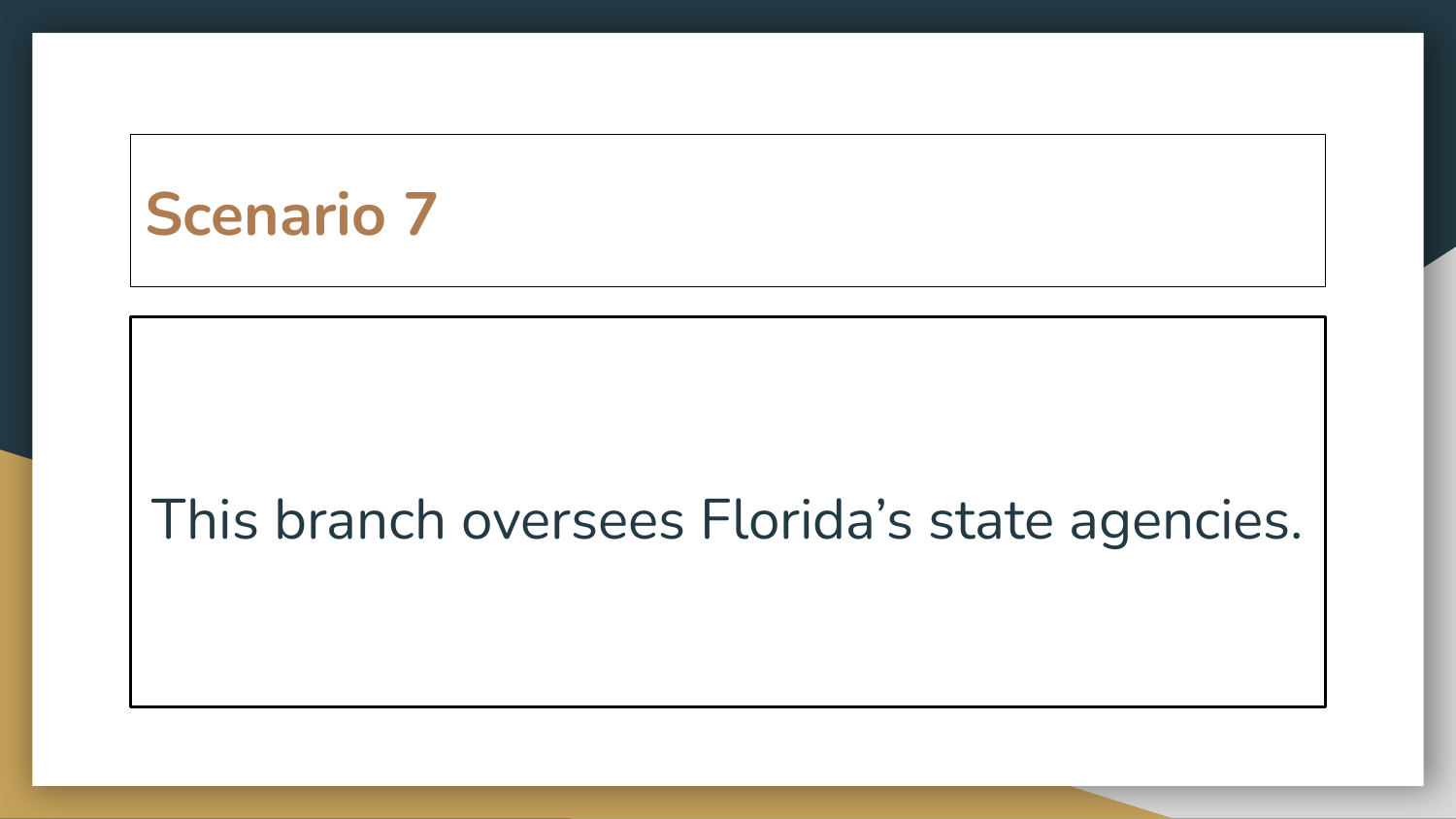

# Scenario 7
This branch oversees Florida’s state agencies.